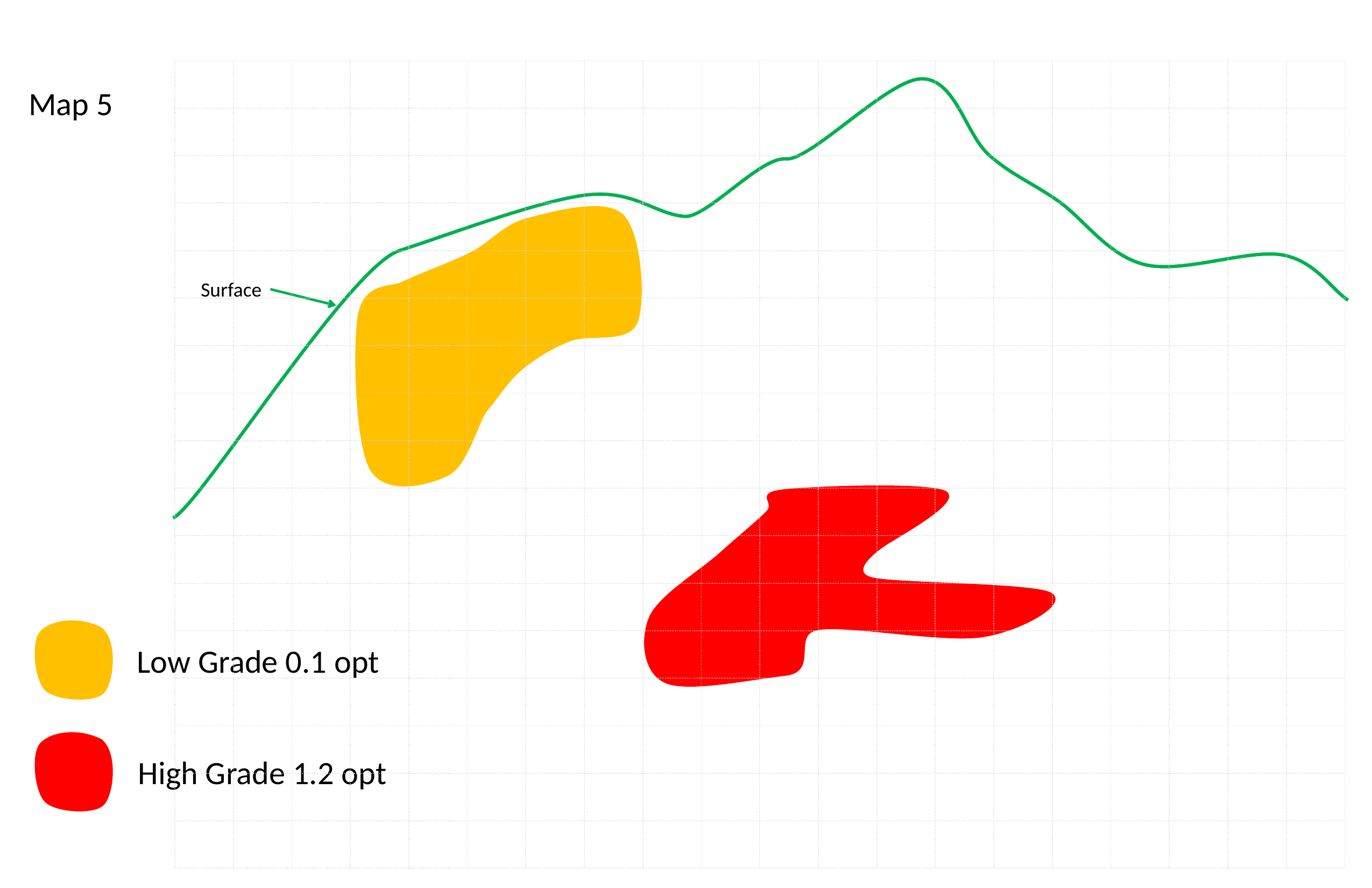

|  |  |  |  |  |  |  |  |  |  |  |  |  |  |  |  |  |  |  |  |
| --- | --- | --- | --- | --- | --- | --- | --- | --- | --- | --- | --- | --- | --- | --- | --- | --- | --- | --- | --- |
|  |  |  |  |  |  |  |  |  |  |  |  |  |  |  |  |  |  |  |  |
|  |  |  |  |  |  |  |  |  |  |  |  |  |  |  |  |  |  |  |  |
|  |  |  |  |  |  |  |  |  |  |  |  |  |  |  |  |  |  |  |  |
|  |  |  |  |  |  |  |  |  |  |  |  |  |  |  |  |  |  |  |  |
|  |  |  |  |  |  |  |  |  |  |  |  |  |  |  |  |  |  |  |  |
|  |  |  |  |  |  |  |  |  |  |  |  |  |  |  |  |  |  |  |  |
|  |  |  |  |  |  |  |  |  |  |  |  |  |  |  |  |  |  |  |  |
|  |  |  |  |  |  |  |  |  |  |  |  |  |  |  |  |  |  |  |  |
|  |  |  |  |  |  |  |  |  |  |  |  |  |  |  |  |  |  |  |  |
|  |  |  |  |  |  |  |  |  |  |  |  |  |  |  |  |  |  |  |  |
|  |  |  |  |  |  |  |  |  |  |  |  |  |  |  |  |  |  |  |  |
|  |  |  |  |  |  |  |  |  |  |  |  |  |  |  |  |  |  |  |  |
|  |  |  |  |  |  |  |  |  |  |  |  |  |  |  |  |  |  |  |  |
|  |  |  |  |  |  |  |  |  |  |  |  |  |  |  |  |  |  |  |  |
|  |  |  |  |  |  |  |  |  |  |  |  |  |  |  |  |  |  |  |  |
|  |  |  |  |  |  |  |  |  |  |  |  |  |  |  |  |  |  |  |  |
Map 5

Surface

Low Grade 0.1 opt

High Grade 1.2 opt